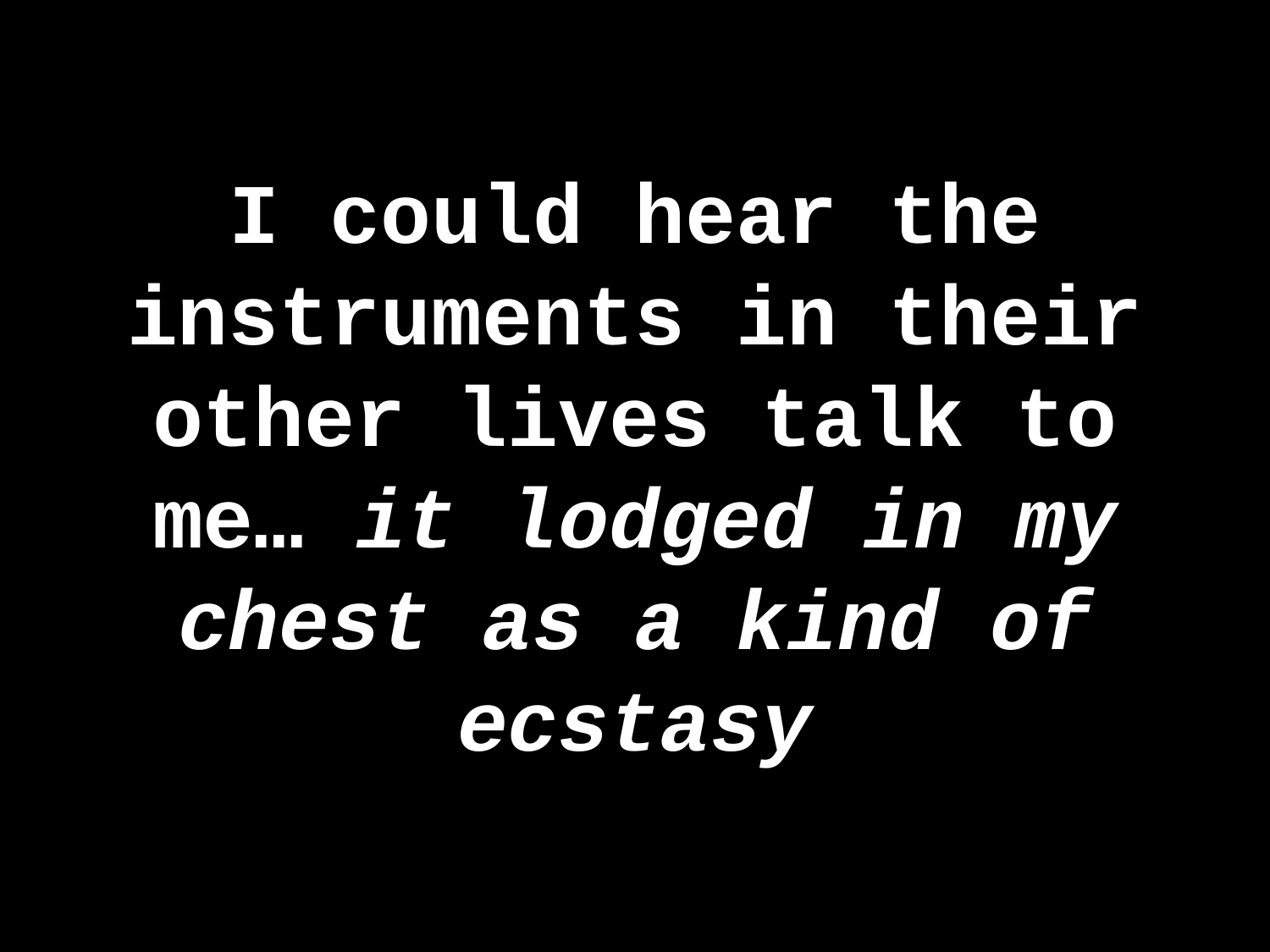

# I could hear the instruments in their other lives talk to me… it lodged in my chest as a kind of ecstasy